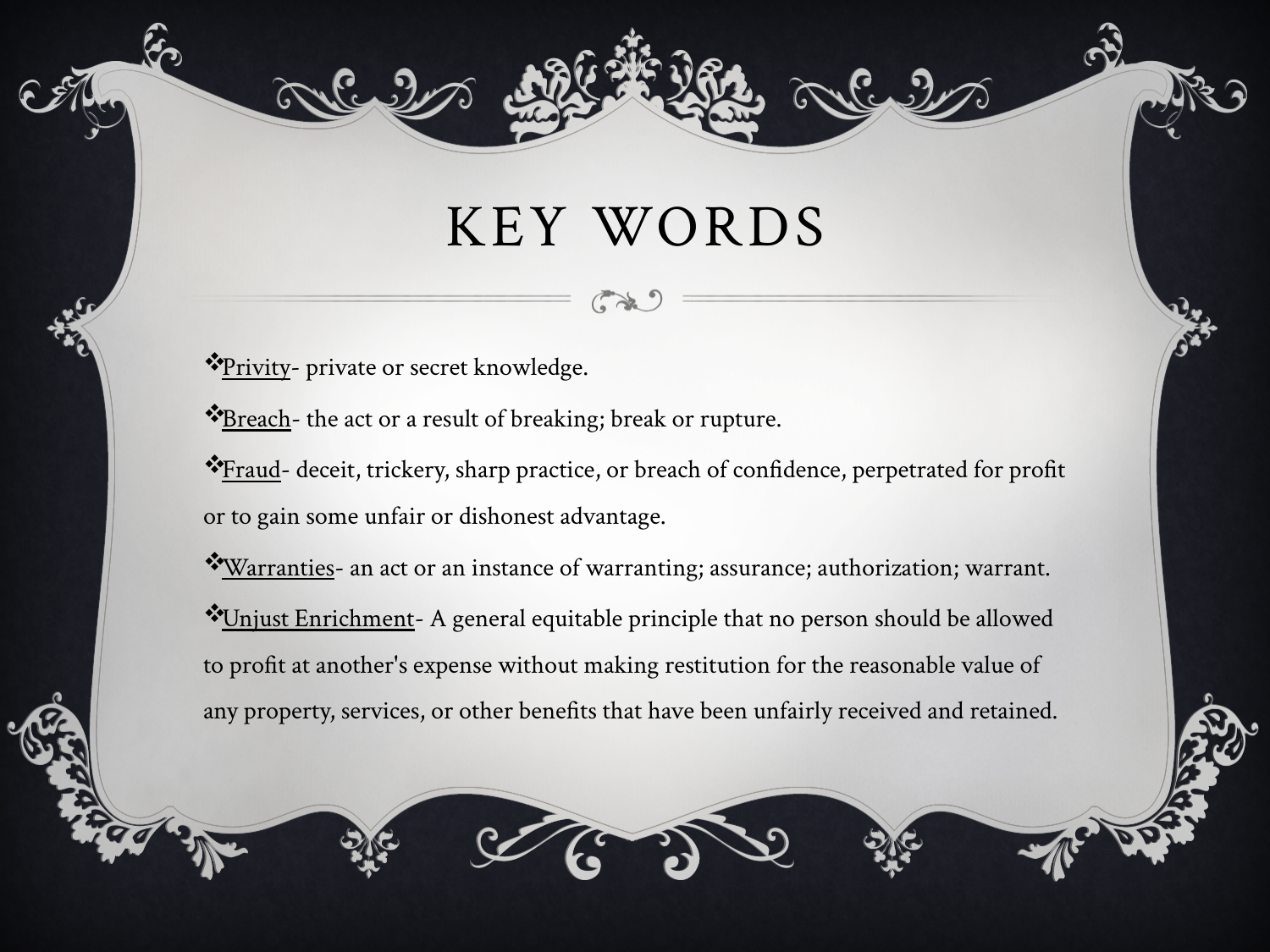

# Key words
Privity- private or secret knowledge.
Breach- the act or a result of breaking; break or rupture.
Fraud- deceit, trickery, sharp practice, or breach of confidence, perpetrated for profit or to gain some unfair or dishonest advantage.
Warranties- an act or an instance of warranting; assurance; authorization; warrant.
Unjust Enrichment- A general equitable principle that no person should be allowed to profit at another's expense without making restitution for the reasonable value of any property, services, or other benefits that have been unfairly received and retained.